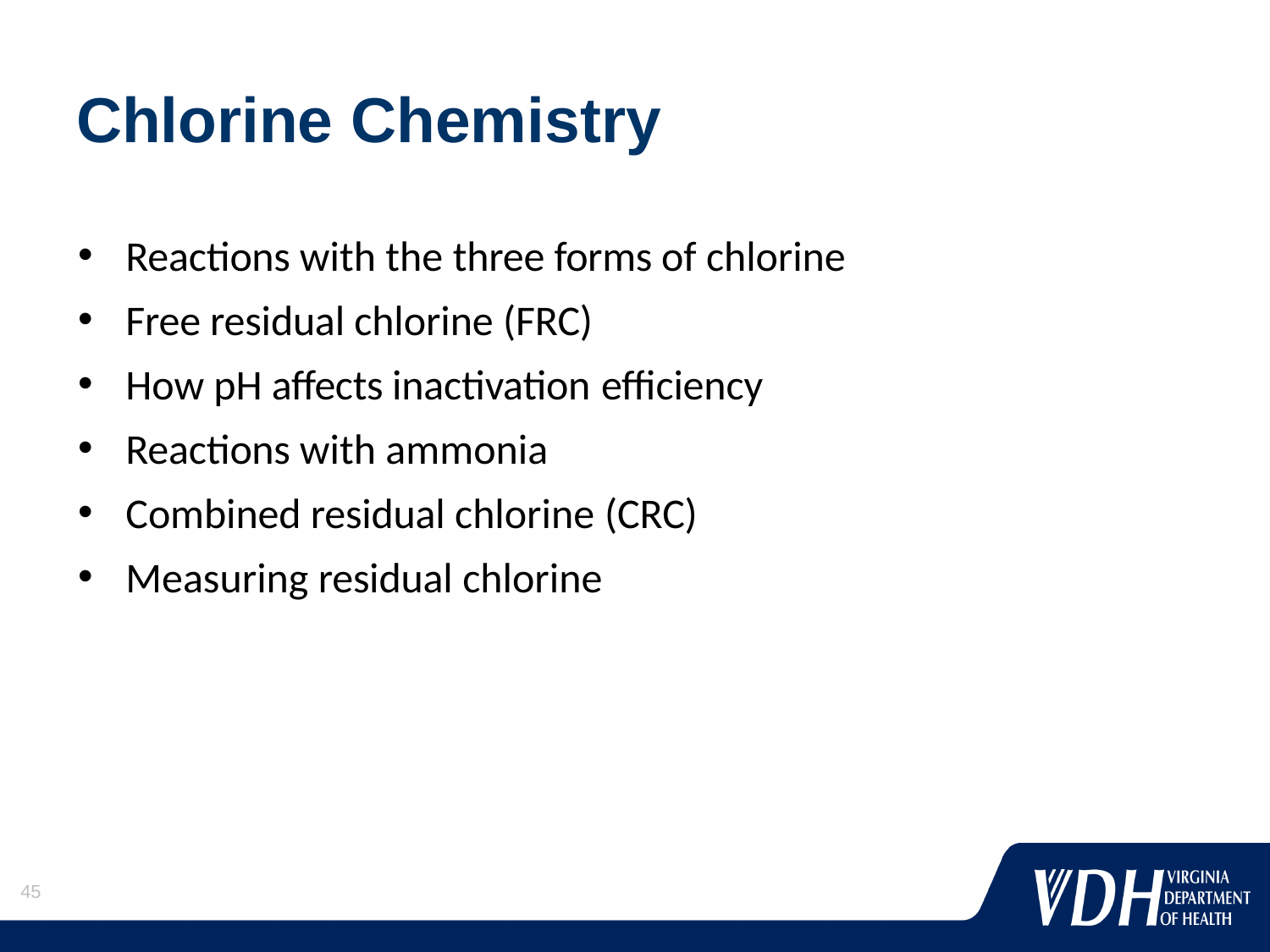

# Chlorine Chemistry
Reactions with the three forms of chlorine
Free residual chlorine (FRC)
How pH affects inactivation efficiency
Reactions with ammonia
Combined residual chlorine (CRC)
Measuring residual chlorine

45